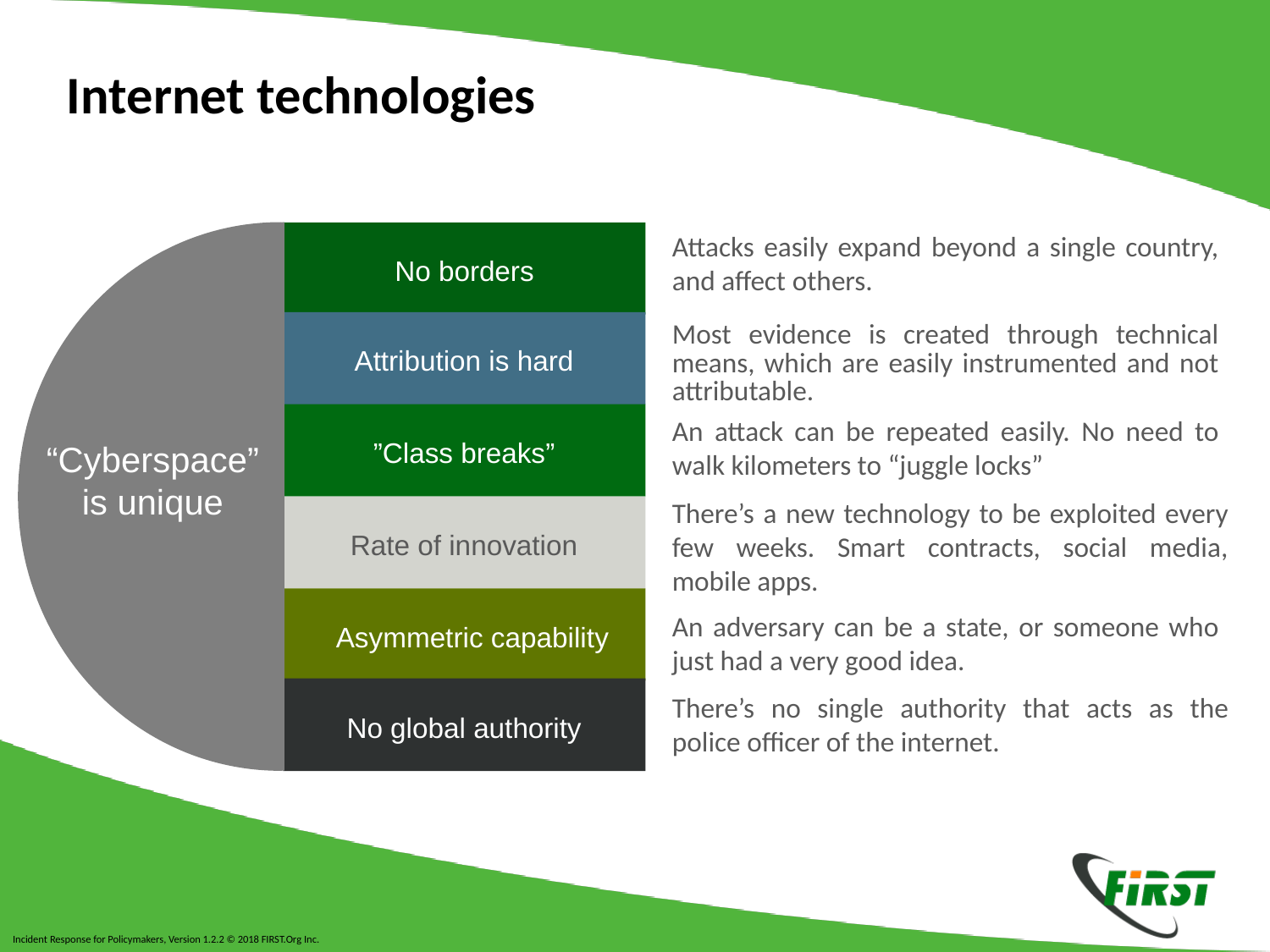

Internet technologies

“Cyberspace” is unique

No borders

Attribution is hard

”Class breaks”

Rate of innovation

Asymmetric capability

No global authority
Attacks easily expand beyond a single country, and affect others.
Most evidence is created through technical means, which are easily instrumented and not attributable.
An attack can be repeated easily. No need to walk kilometers to “juggle locks”
There’s a new technology to be exploited every few weeks. Smart contracts, social media, mobile apps.
An adversary can be a state, or someone who just had a very good idea.
There’s no single authority that acts as the police officer of the internet.